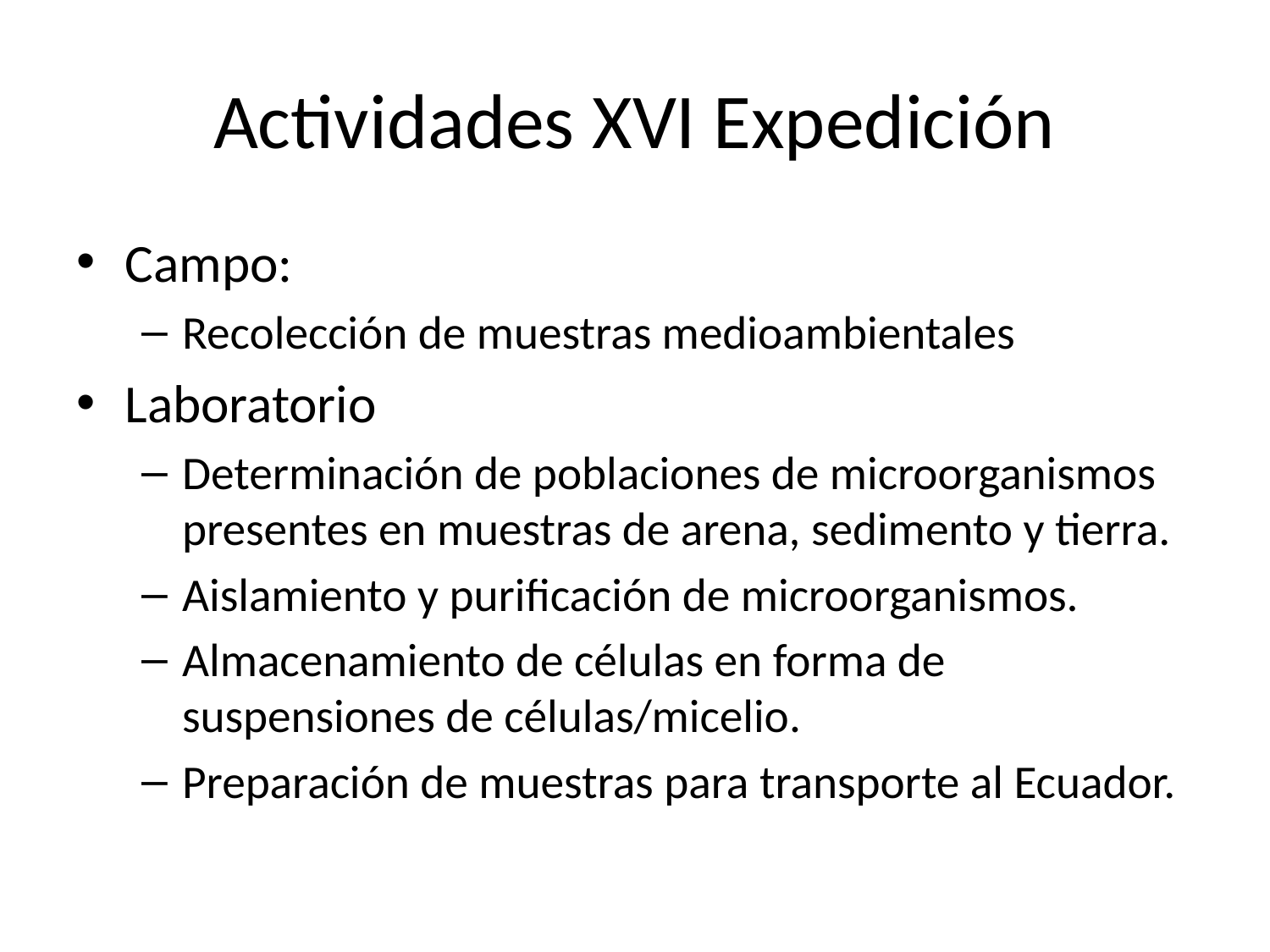

# Actividades XVI Expedición
Campo:
Recolección de muestras medioambientales
Laboratorio
Determinación de poblaciones de microorganismos presentes en muestras de arena, sedimento y tierra.
Aislamiento y purificación de microorganismos.
Almacenamiento de células en forma de suspensiones de células/micelio.
Preparación de muestras para transporte al Ecuador.